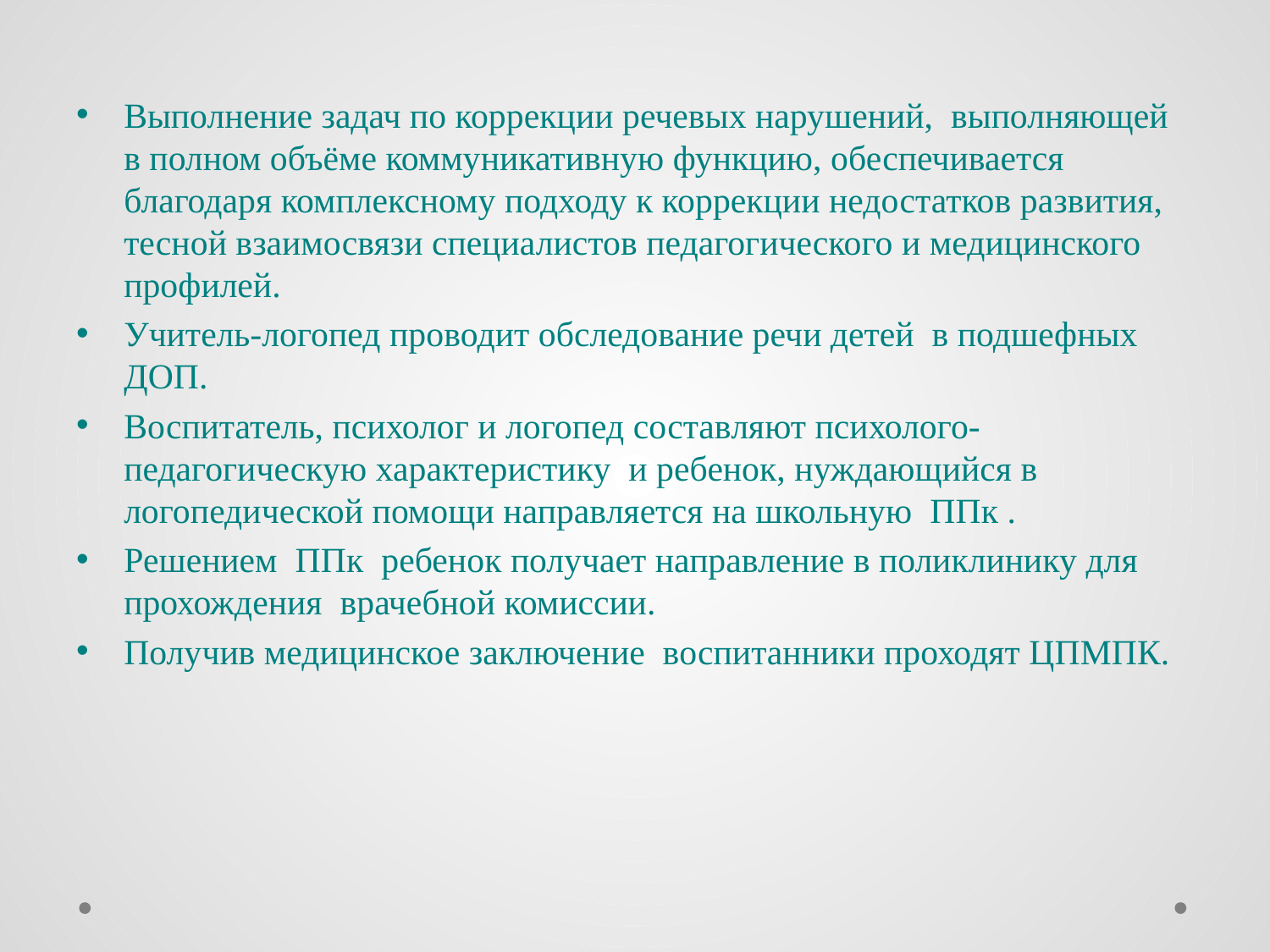

#
Выполнение задач по коррекции речевых нарушений,  выполняющей в полном объёме коммуникативную функцию, обеспечивается благодаря комплексному подходу к коррекции недостатков развития, тесной взаимосвязи специалистов педагогического и медицинского профилей.
Учитель-логопед проводит обследование речи детей  в подшефных ДОП.
Воспитатель, психолог и логопед составляют психолого-педагогическую характеристику  и ребенок, нуждающийся в логопедической помощи направляется на школьную  ППк .
Решением  ППк  ребенок получает направление в поликлинику для прохождения  врачебной комиссии.
Получив медицинское заключение  воспитанники проходят ЦПМПК.